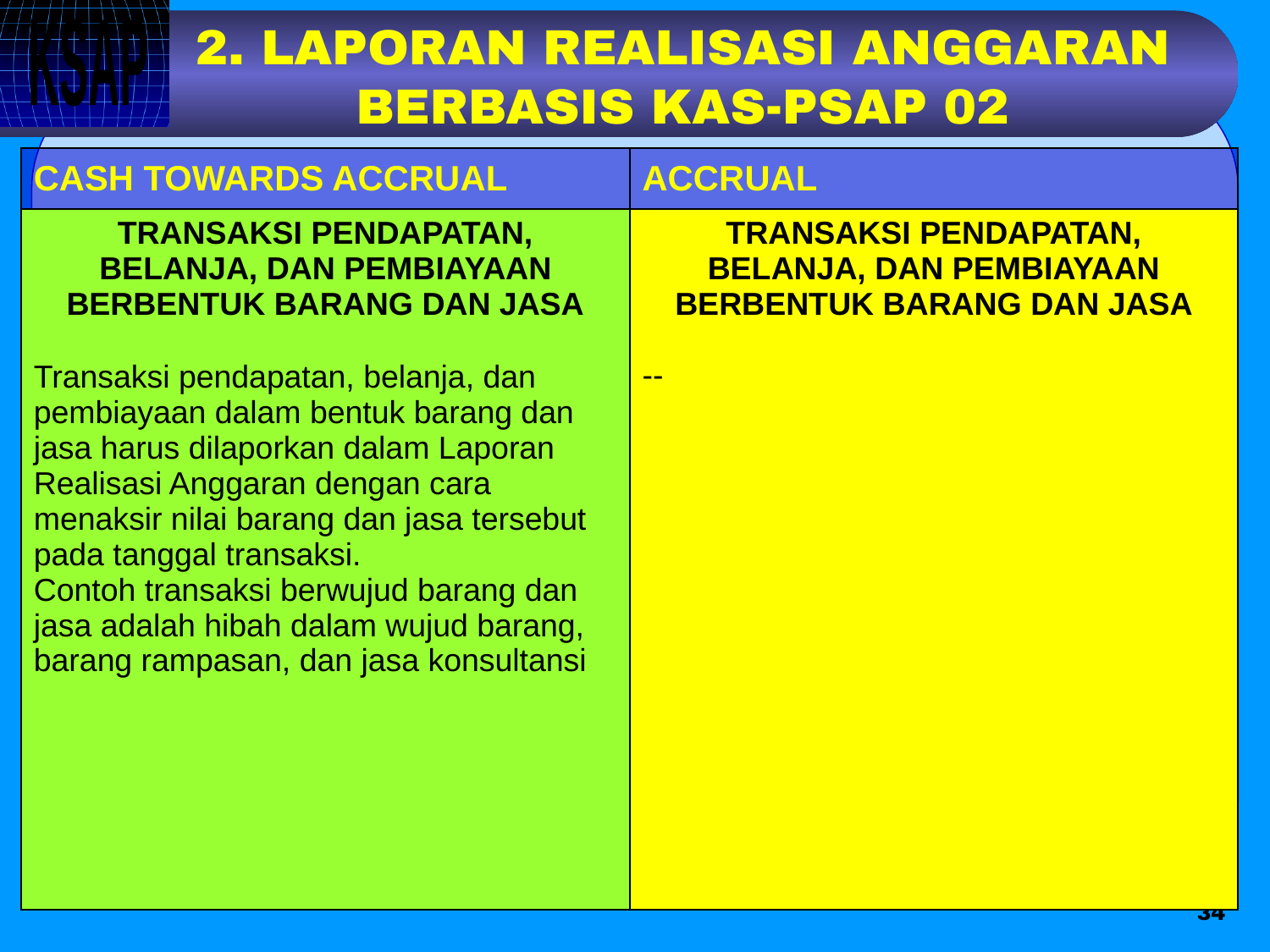

# 2. LAPORAN REALISASI ANGGARAN BERBASIS KAS-PSAP 02
| CASH TOWARDS ACCRUAL | ACCRUAL |
| --- | --- |
| TRANSAKSI PENDAPATAN, BELANJA, DAN PEMBIAYAAN BERBENTUK BARANG DAN JASA Transaksi pendapatan, belanja, dan pembiayaan dalam bentuk barang dan jasa harus dilaporkan dalam Laporan Realisasi Anggaran dengan cara menaksir nilai barang dan jasa tersebut pada tanggal transaksi. Contoh transaksi berwujud barang dan jasa adalah hibah dalam wujud barang, barang rampasan, dan jasa konsultansi | TRANSAKSI PENDAPATAN, BELANJA, DAN PEMBIAYAAN BERBENTUK BARANG DAN JASA -- |
34